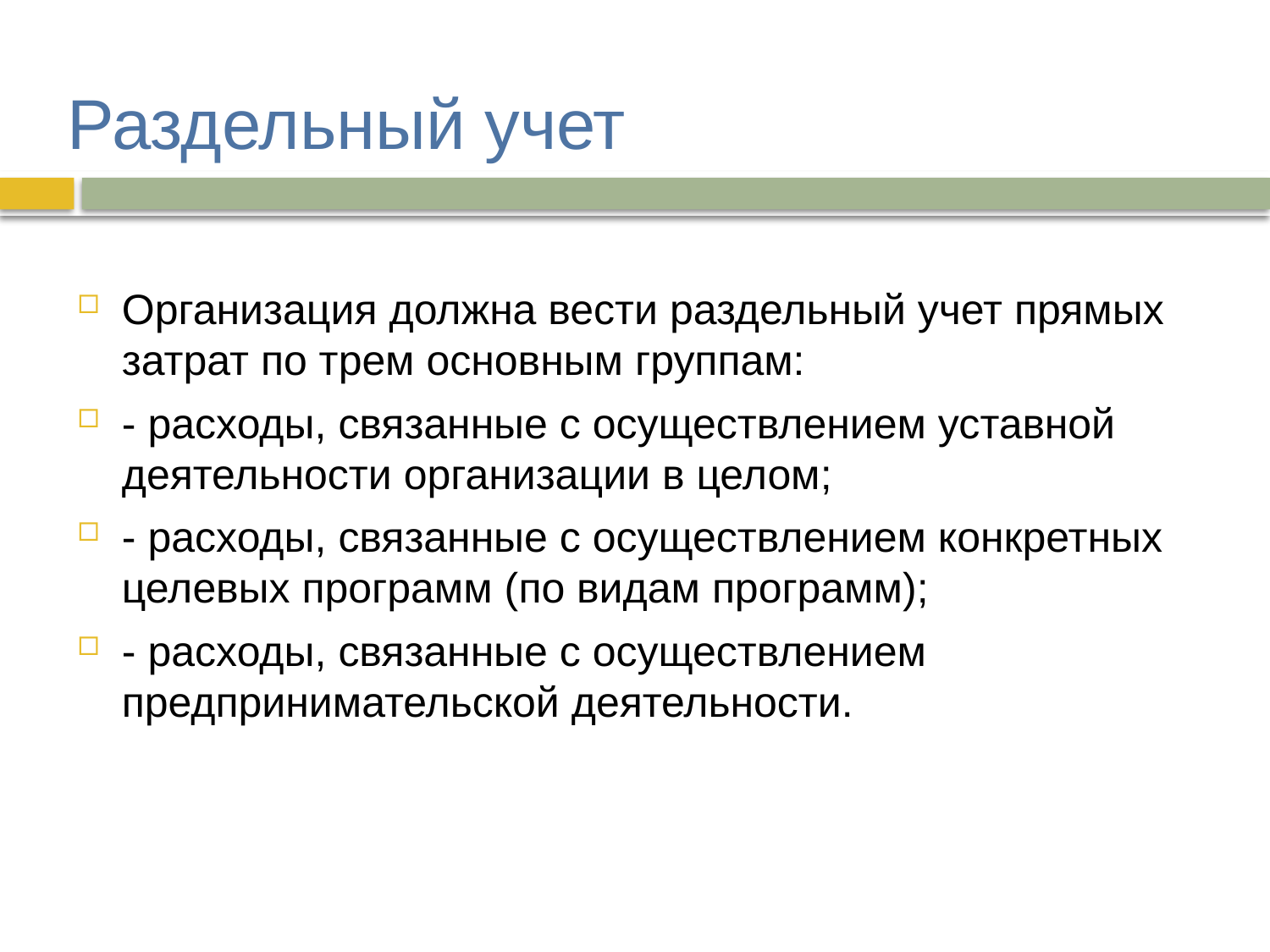

Раздельный учет
Организация должна вести раздельный учет прямых затрат по трем основным группам:
- расходы, связанные с осуществлением уставной деятельности организации в целом;
- расходы, связанные с осуществлением конкретных целевых программ (по видам программ);
- расходы, связанные с осуществлением предпринимательской деятельности.